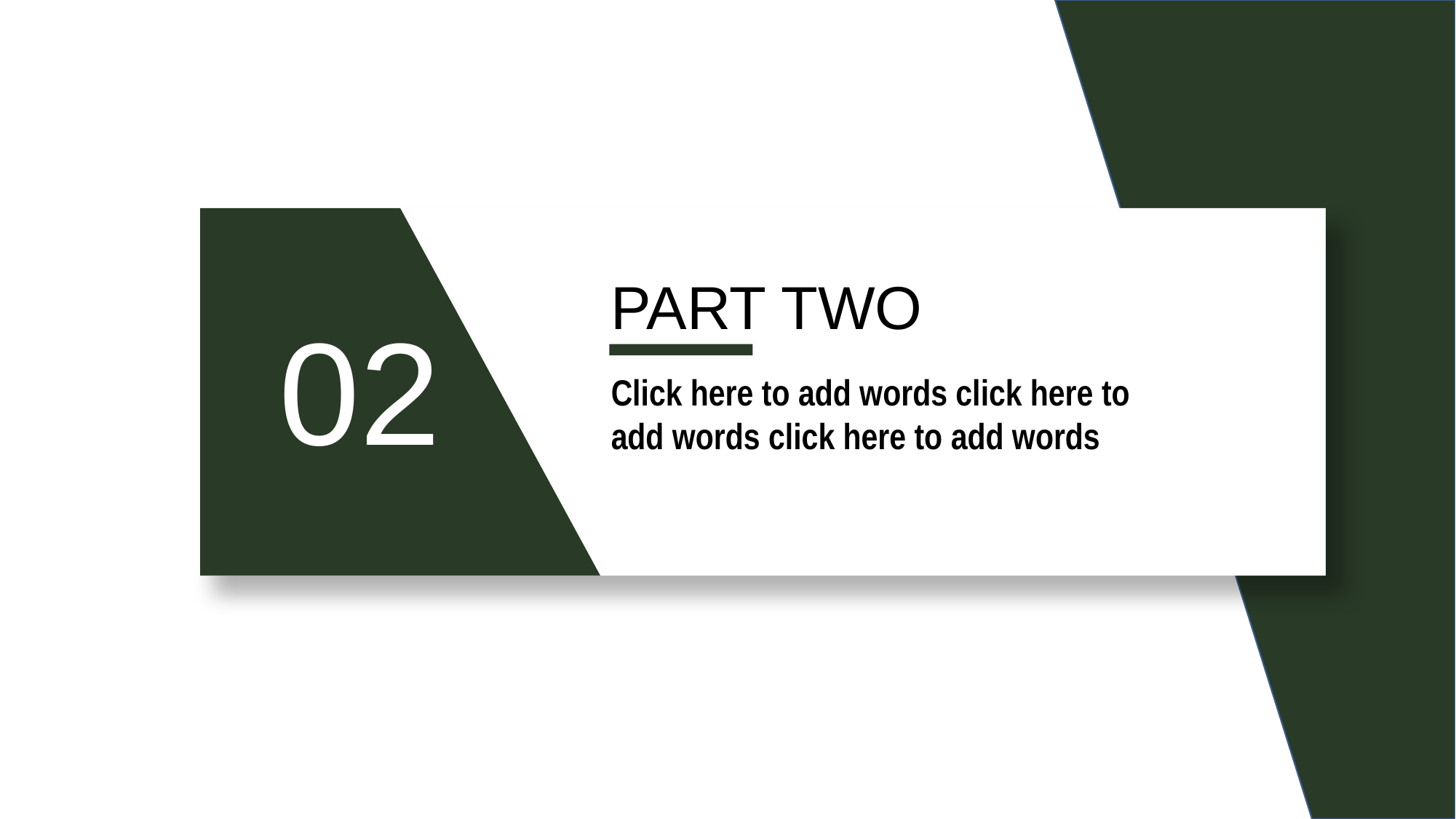

PART TWO
02

Click here to add words click here to add words click here to add words